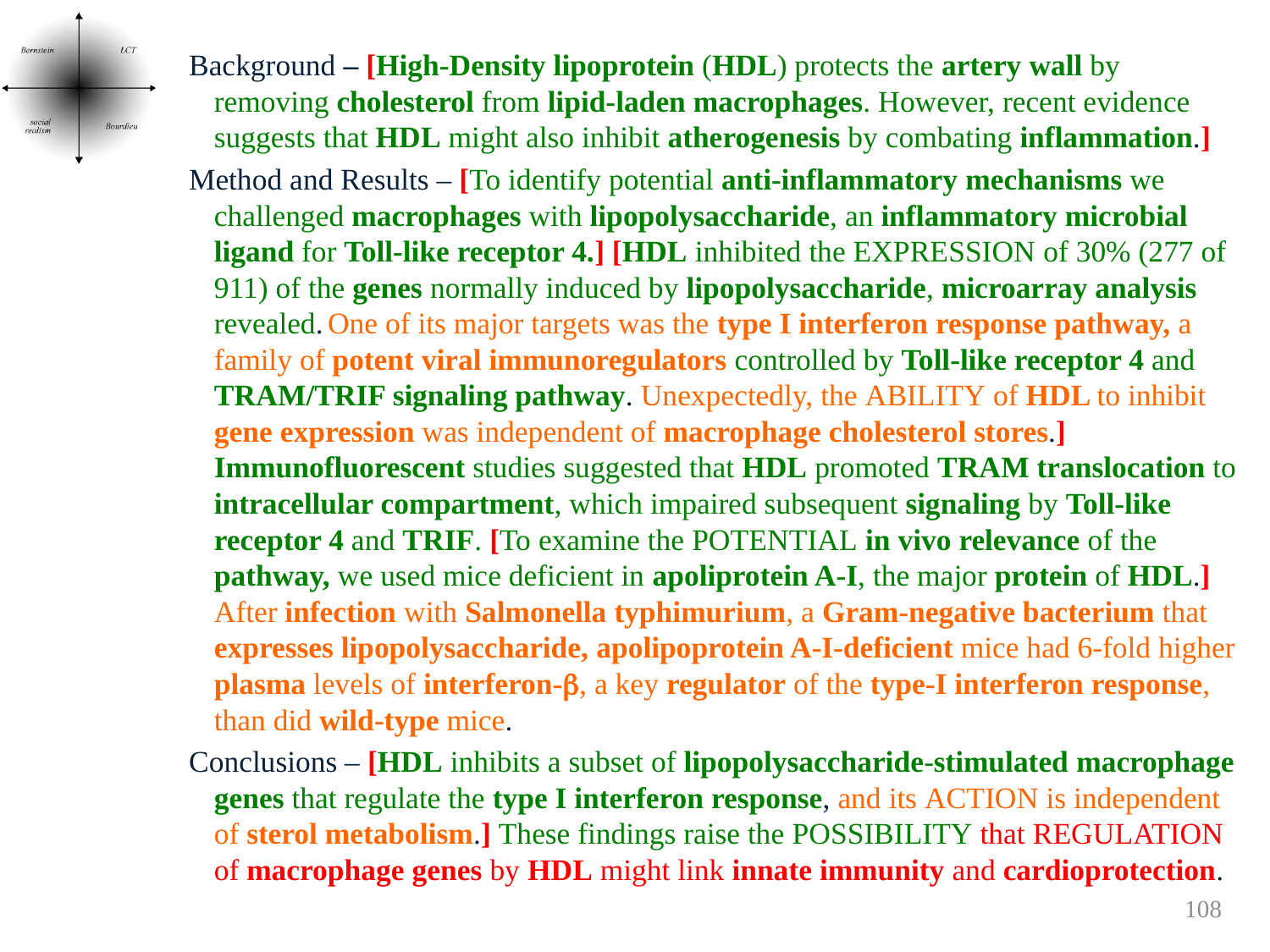

Background – [High-Density lipoprotein (HDL) protects the artery wall by removing cholesterol from lipid-laden macrophages. However, recent evidence suggests that HDL might also inhibit atherogenesis by combating inflammation.]
Method and Results – [To identify potential anti-inflammatory mechanisms we challenged macrophages with lipopolysaccharide, an inflammatory microbial ligand for Toll-like receptor 4.] [HDL inhibited the expression of 30% (277 of 911) of the genes normally induced by lipopolysaccharide, microarray analysis revealed. One of its major targets was the type I interferon response pathway, a family of potent viral immunoregulators controlled by Toll-like receptor 4 and TRAM/TRIF signaling pathway. Unexpectedly, the ability of HDL to inhibit gene expression was independent of macrophage cholesterol stores.] Immunofluorescent studies suggested that HDL promoted TRAM translocation to intracellular compartment, which impaired subsequent signaling by Toll-like receptor 4 and TRIF. [To examine the potential in vivo relevance of the pathway, we used mice deficient in apoliprotein A-I, the major protein of HDL.] After infection with Salmonella typhimurium, a Gram-negative bacterium that expresses lipopolysaccharide, apolipoprotein A-I-deficient mice had 6-fold higher plasma levels of interferon-β, a key regulator of the type-I interferon response, than did wild-type mice.
Conclusions – [HDL inhibits a subset of lipopolysaccharide-stimulated macrophage genes that regulate the type I interferon response, and its action is independent of sterol metabolism.] These findings raise the possibility that regulation of macrophage genes by HDL might link innate immunity and cardioprotection.

108